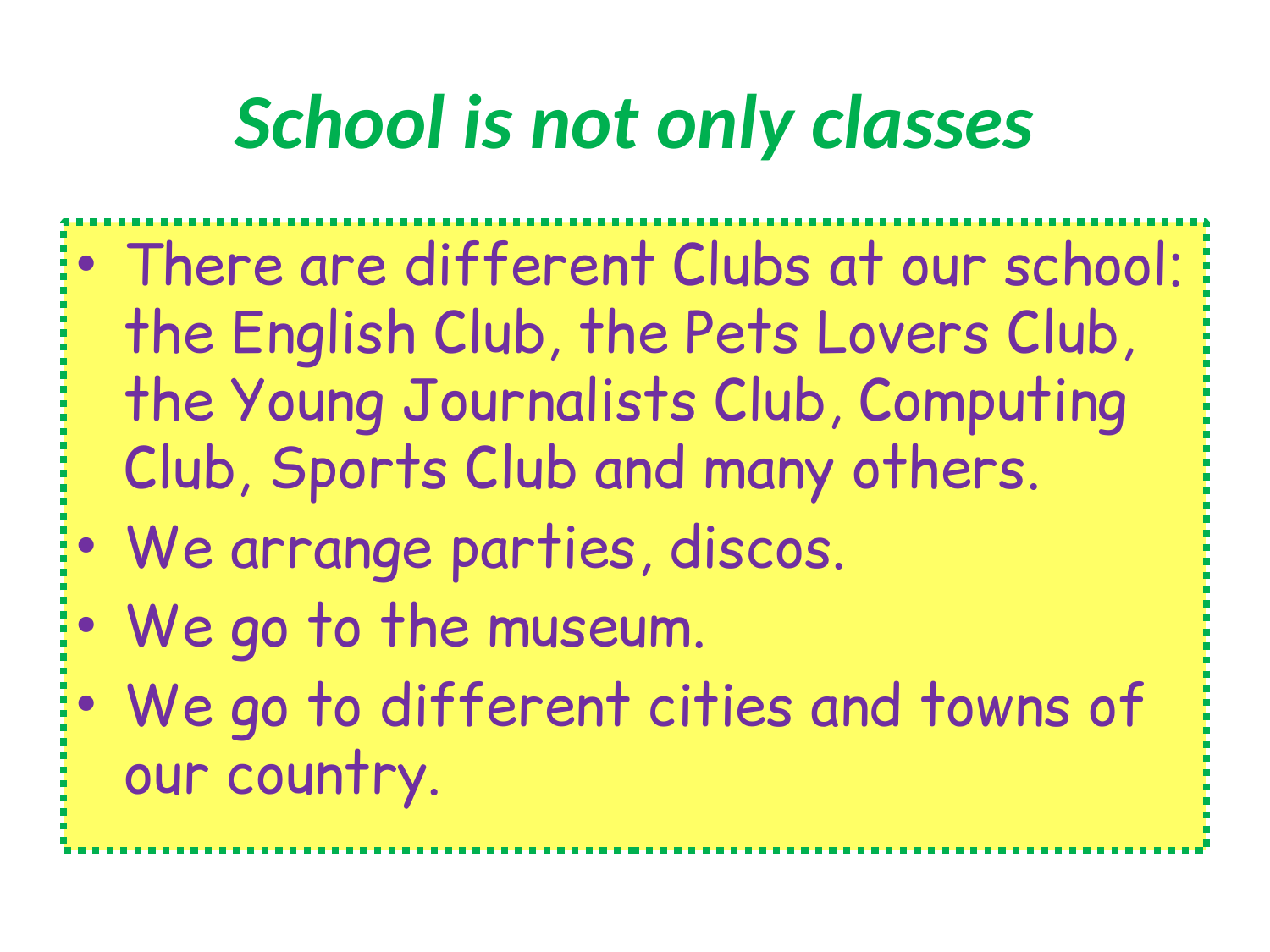

# School is not only classes
There are different Clubs at our school: the English Club, the Pets Lovers Club, the Young Journalists Club, Computing  Club, Sports Club and many others.
We arrange parties, discos.
We go to the museum.
We go to different cities and towns of our country.